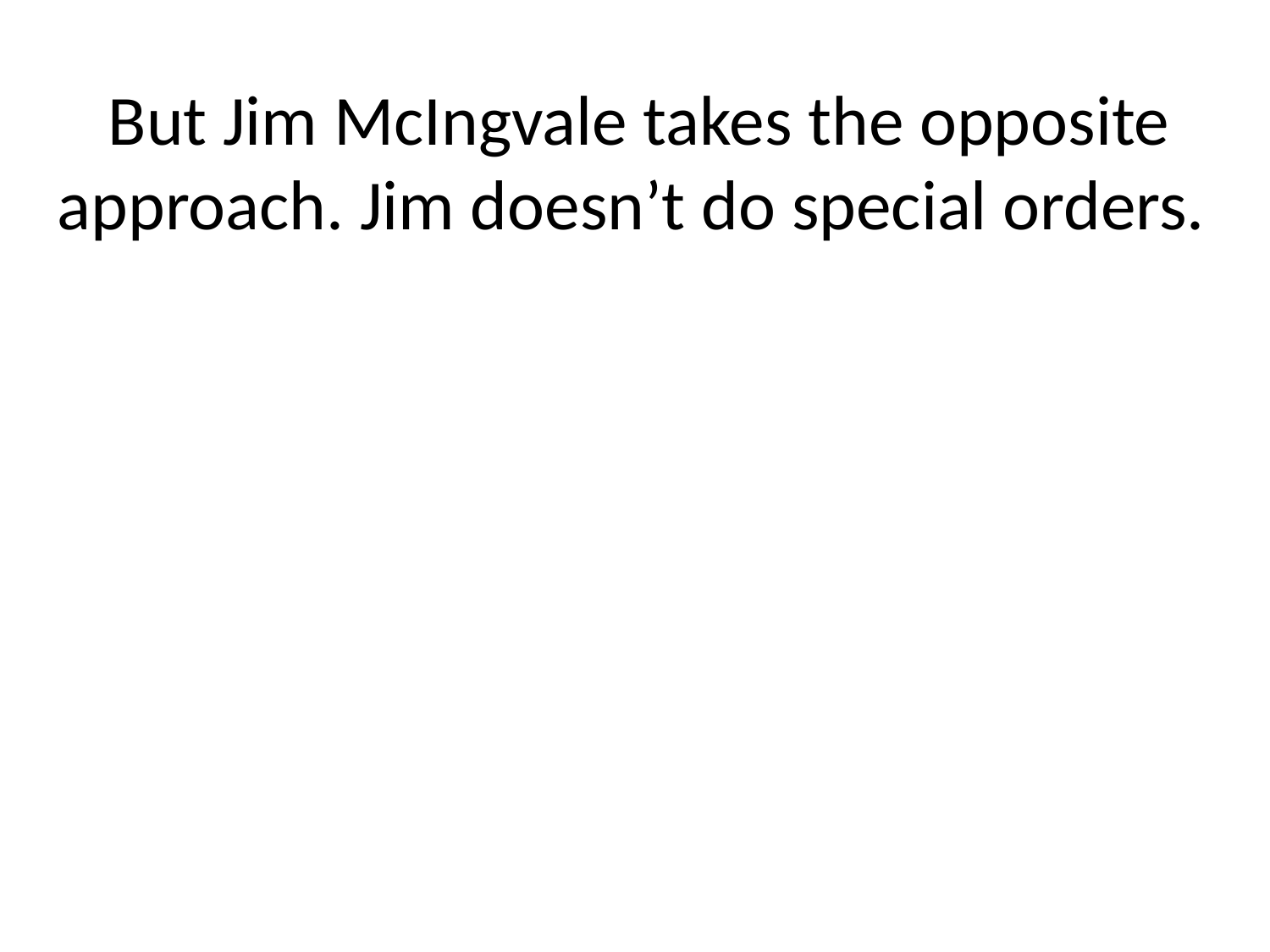

But Jim McIngvale takes the opposite approach. Jim doesn’t do special orders.